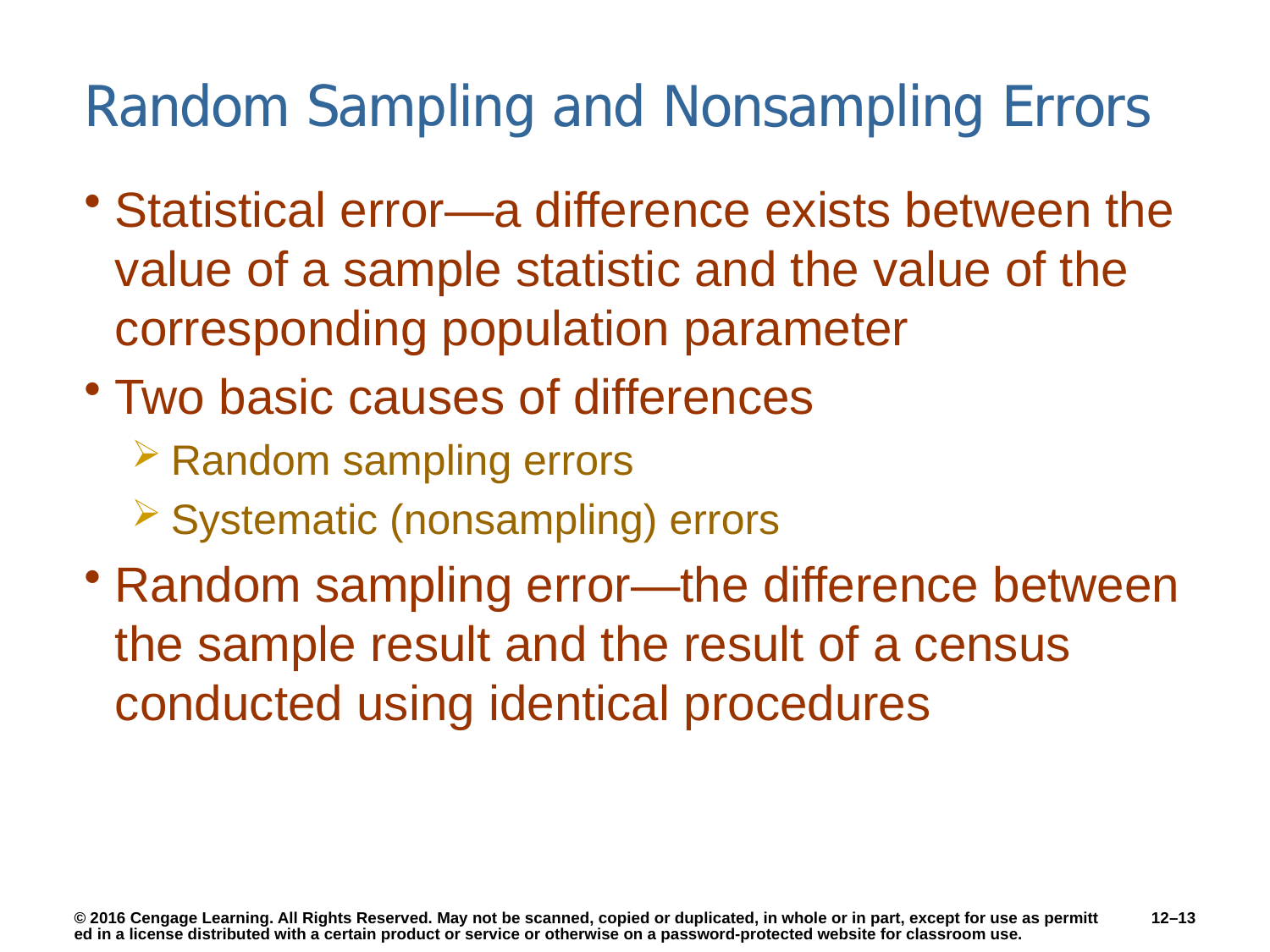

# Random Sampling and Nonsampling Errors
Statistical error—a difference exists between the value of a sample statistic and the value of the corresponding population parameter
Two basic causes of differences
Random sampling errors
Systematic (nonsampling) errors
Random sampling error—the difference between the sample result and the result of a census conducted using identical procedures
12–13
© 2016 Cengage Learning. All Rights Reserved. May not be scanned, copied or duplicated, in whole or in part, except for use as permitted in a license distributed with a certain product or service or otherwise on a password-protected website for classroom use.